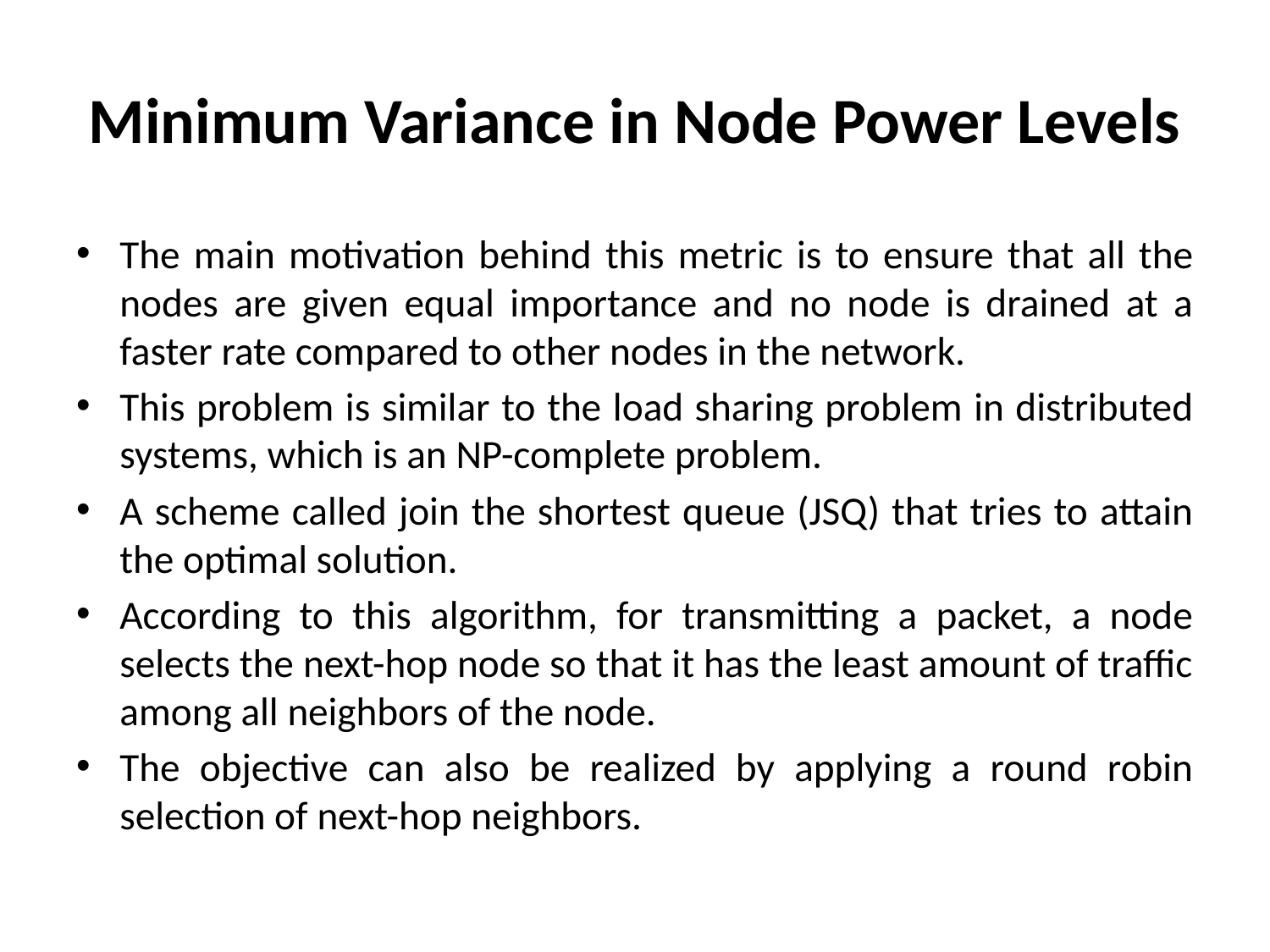

# Minimum Variance in Node Power Levels
The main motivation behind this metric is to ensure that all the nodes are given equal importance and no node is drained at a faster rate compared to other nodes in the network.
This problem is similar to the load sharing problem in distributed systems, which is an NP-complete problem.
A scheme called join the shortest queue (JSQ) that tries to attain the optimal solution.
According to this algorithm, for transmitting a packet, a node selects the next-hop node so that it has the least amount of traffic among all neighbors of the node.
The objective can also be realized by applying a round robin selection of next-hop neighbors.